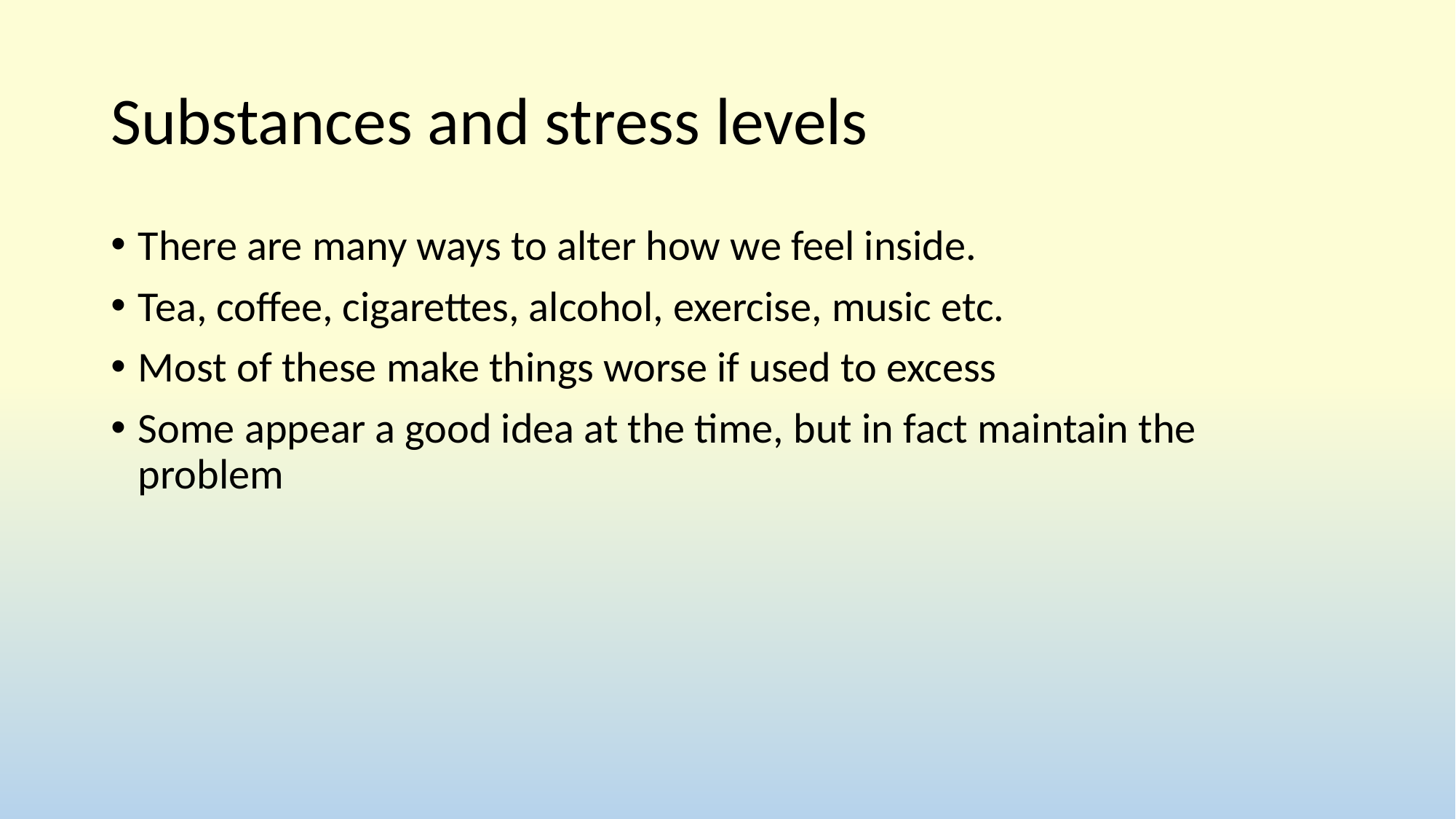

# Substances and stress levels
There are many ways to alter how we feel inside.
Tea, coffee, cigarettes, alcohol, exercise, music etc.
Most of these make things worse if used to excess
Some appear a good idea at the time, but in fact maintain the problem